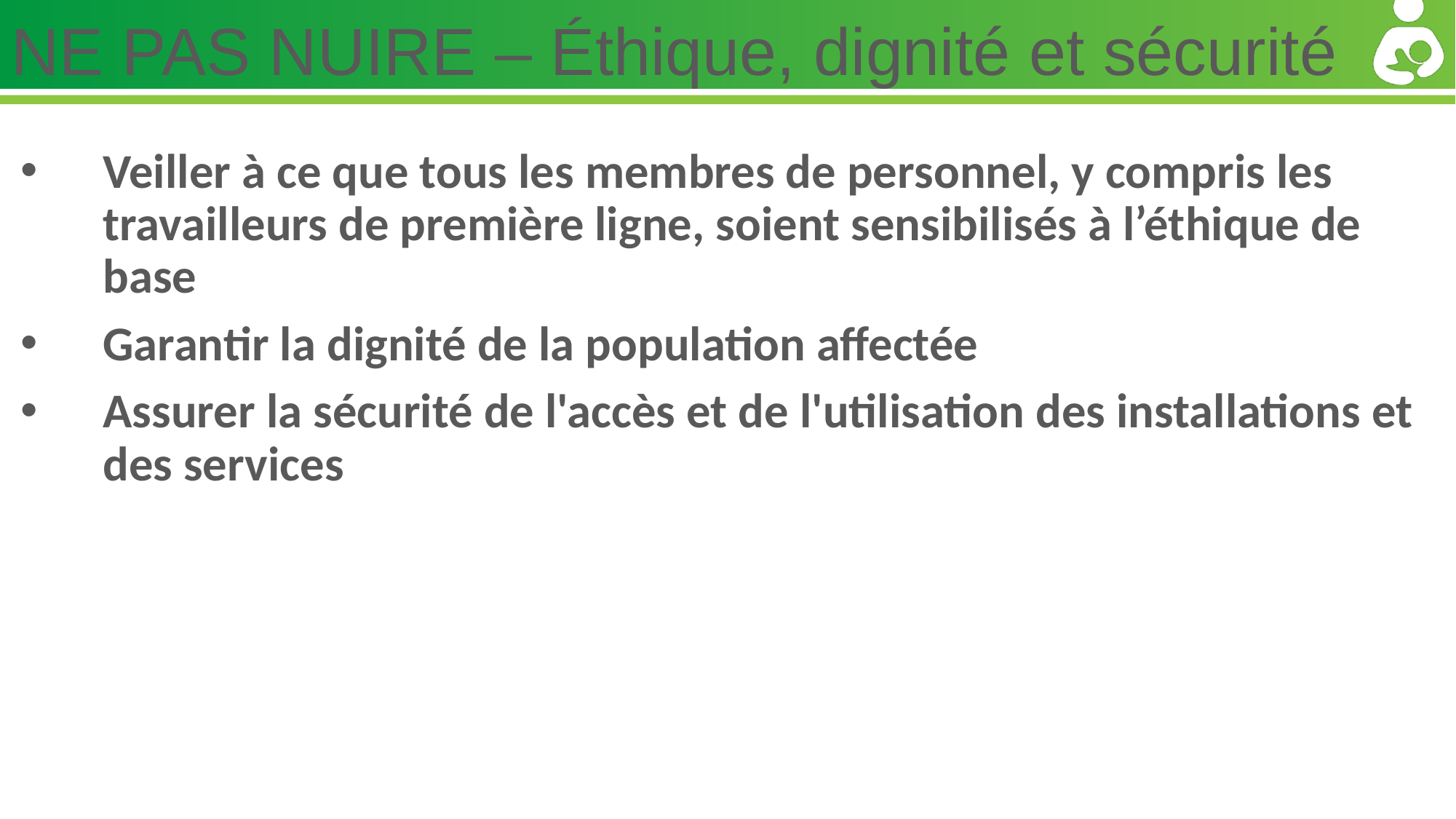

# NE PAS NUIRE – Éthique, dignité et sécurité
Veiller à ce que tous les membres de personnel, y compris les travailleurs de première ligne, soient sensibilisés à l’éthique de base
Garantir la dignité de la population affectée
Assurer la sécurité de l'accès et de l'utilisation des installations et des services